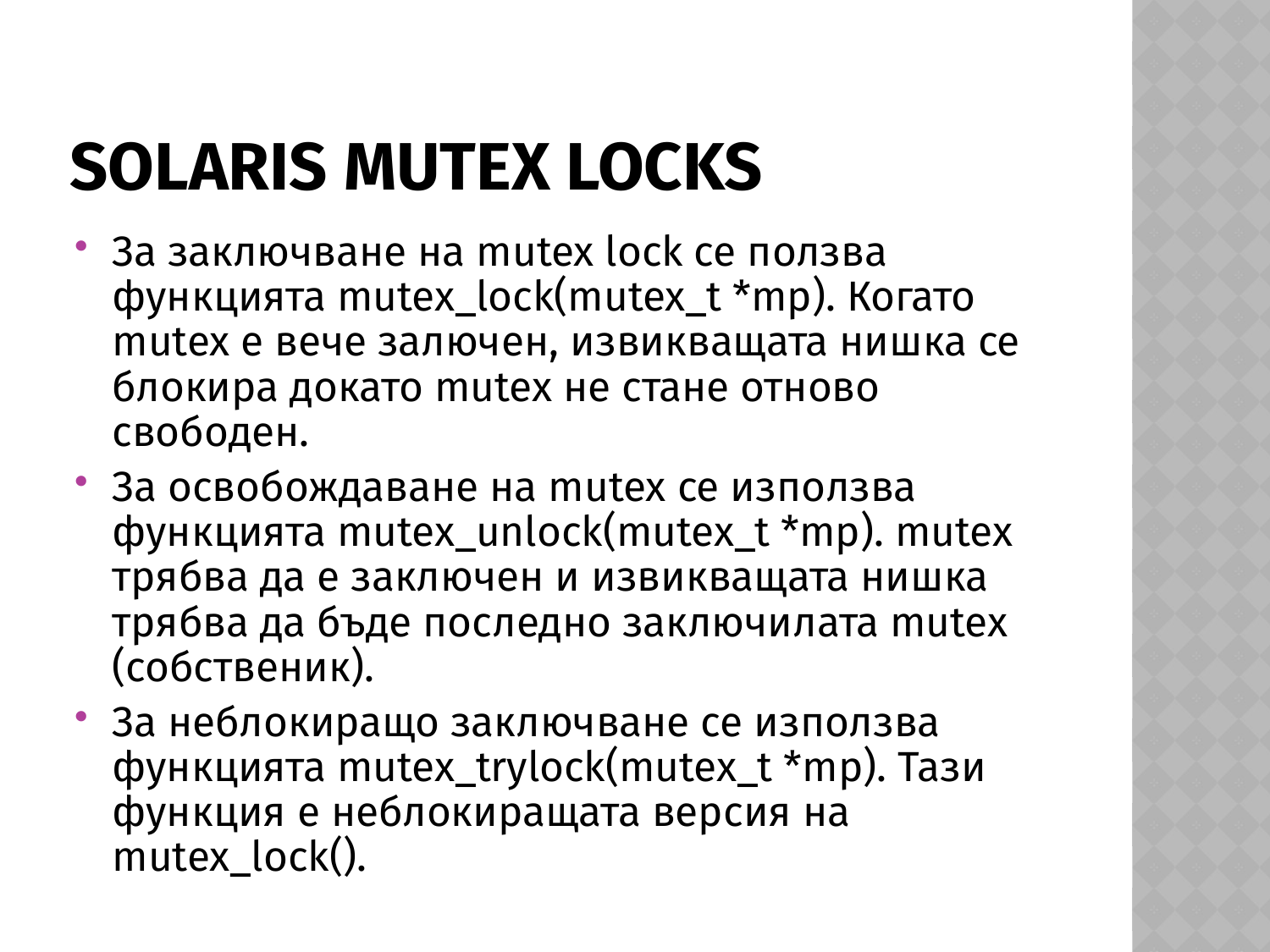

Solaris Mutex Locks
За заключване на mutex lock се ползва функцията mutex_lock(mutex_t *mp). Когато mutex е вече залючен, извикващата нишка се блокира докато mutex не стане отново свободен.
За освобождаване на mutex се използва функцията mutex_unlock(mutex_t *mp). mutex трябва да е заключен и извикващата нишка трябва да бъде последно заключилата mutex (собственик).
За неблокиращо заключване се използва функцията mutex_trylock(mutex_t *mp). Тази функция е неблокиращата версия на mutex_lock().